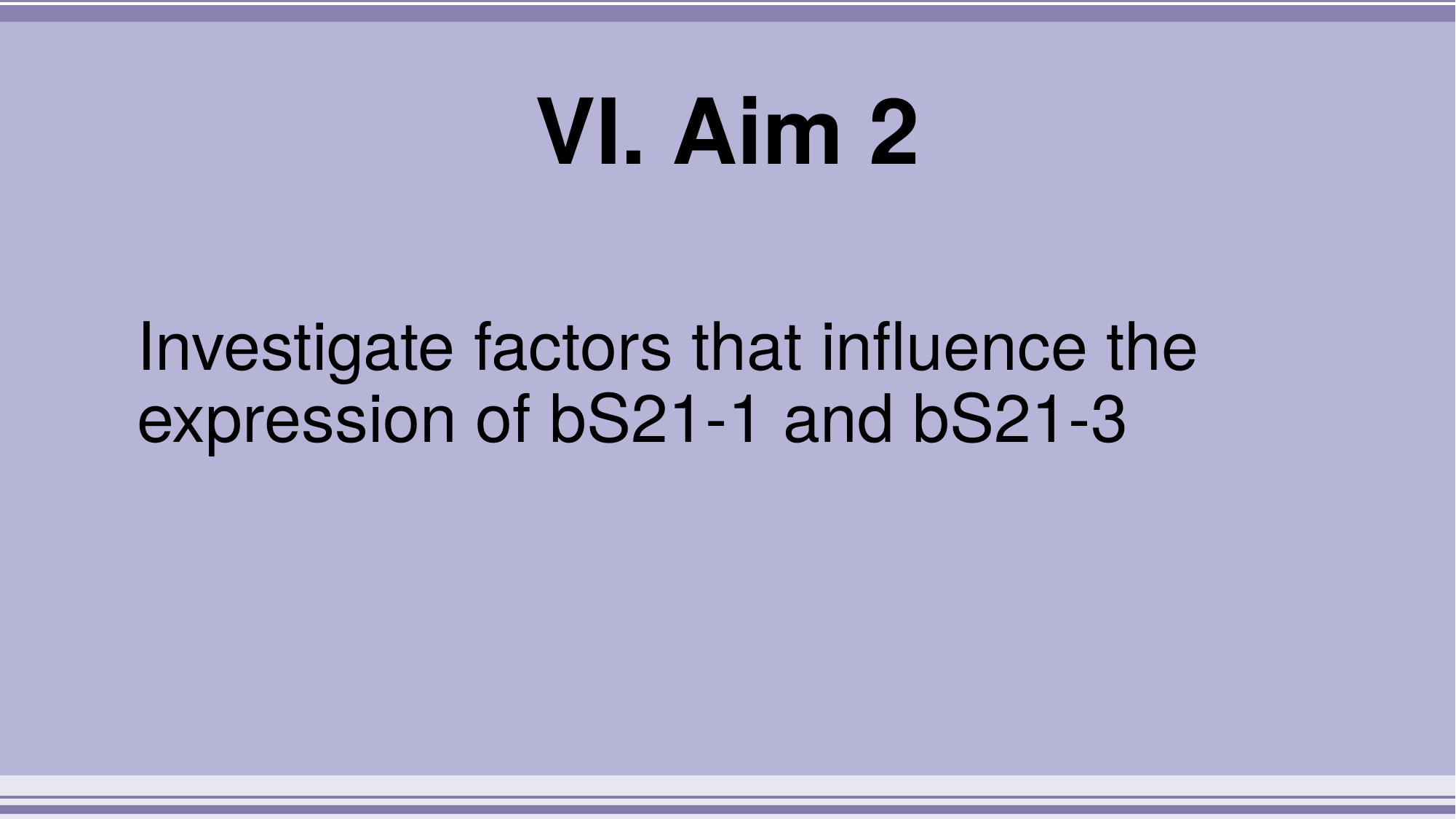

VI. Aim 2
# Investigate factors that influence the expression of bS21-1 and bS21-3